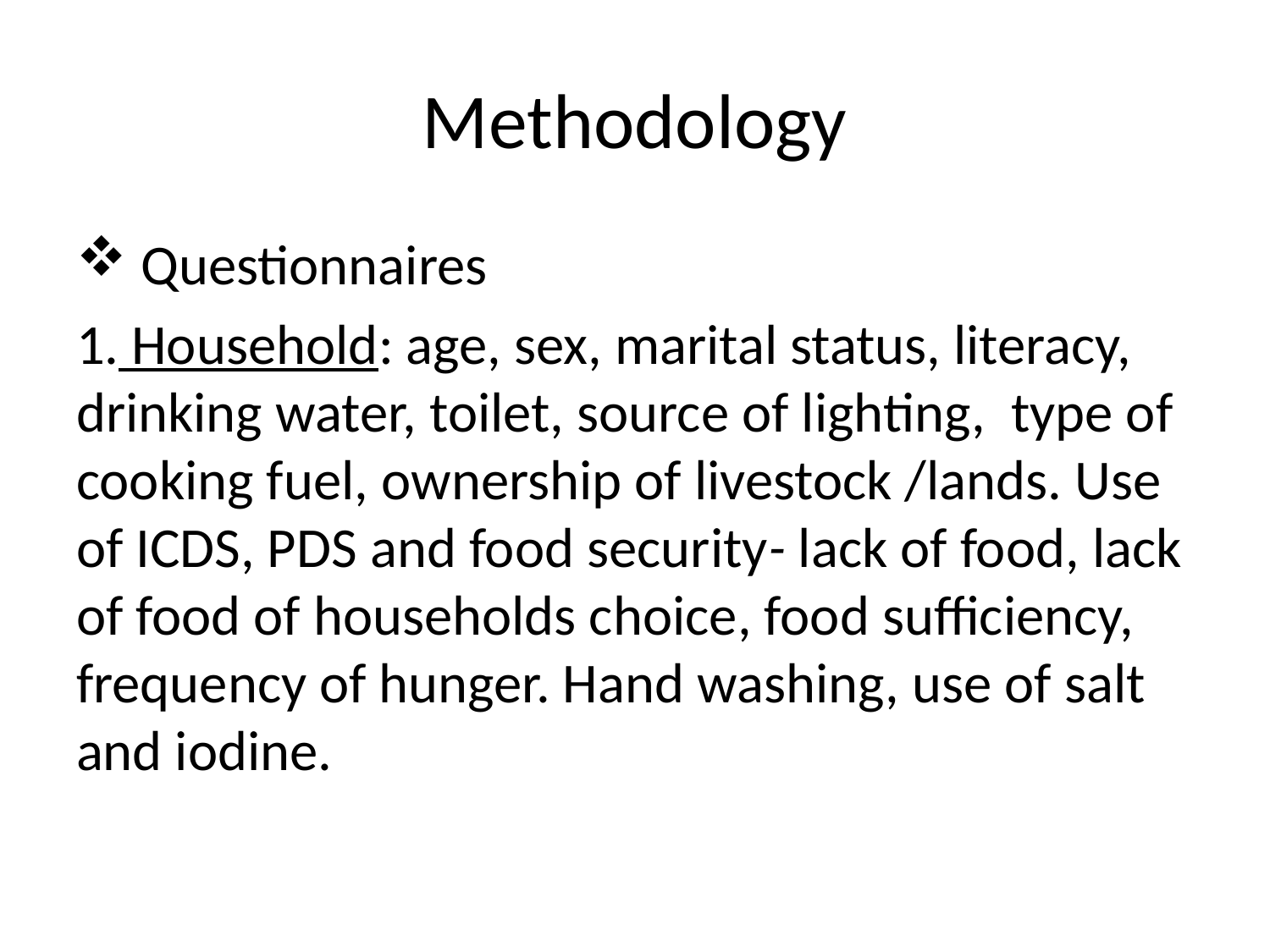

# Methodology
 Questionnaires
1. Household: age, sex, marital status, literacy, drinking water, toilet, source of lighting,  type of cooking fuel, ownership of livestock /lands. Use of ICDS, PDS and food security- lack of food, lack of food of households choice, food sufficiency, frequency of hunger. Hand washing, use of salt and iodine.